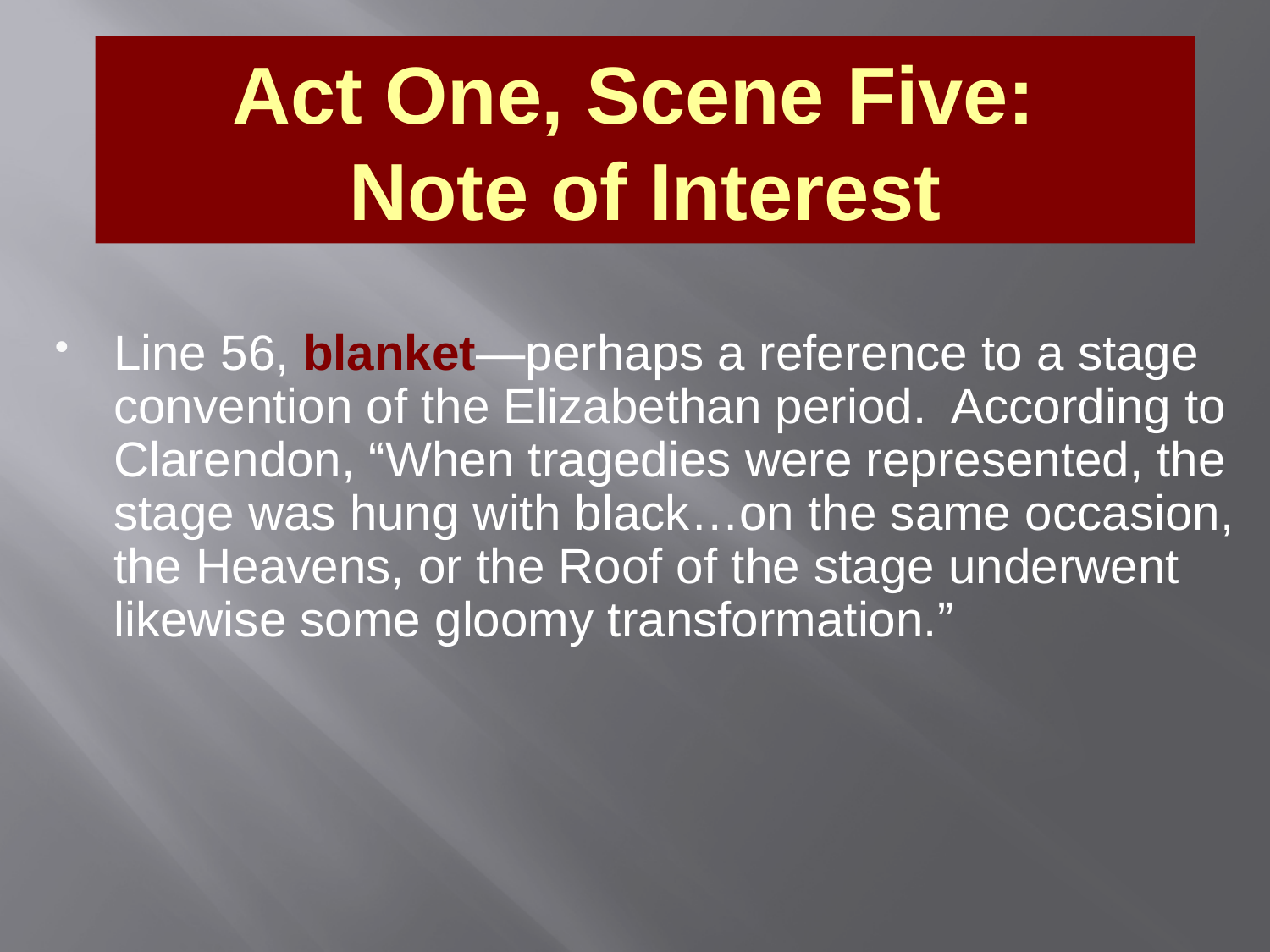

# Act One, Scene Five: Note of Interest
Line 56, blanket—perhaps a reference to a stage convention of the Elizabethan period.  According to Clarendon, “When tragedies were represented, the stage was hung with black…on the same occasion, the Heavens, or the Roof of the stage underwent likewise some gloomy transformation.”